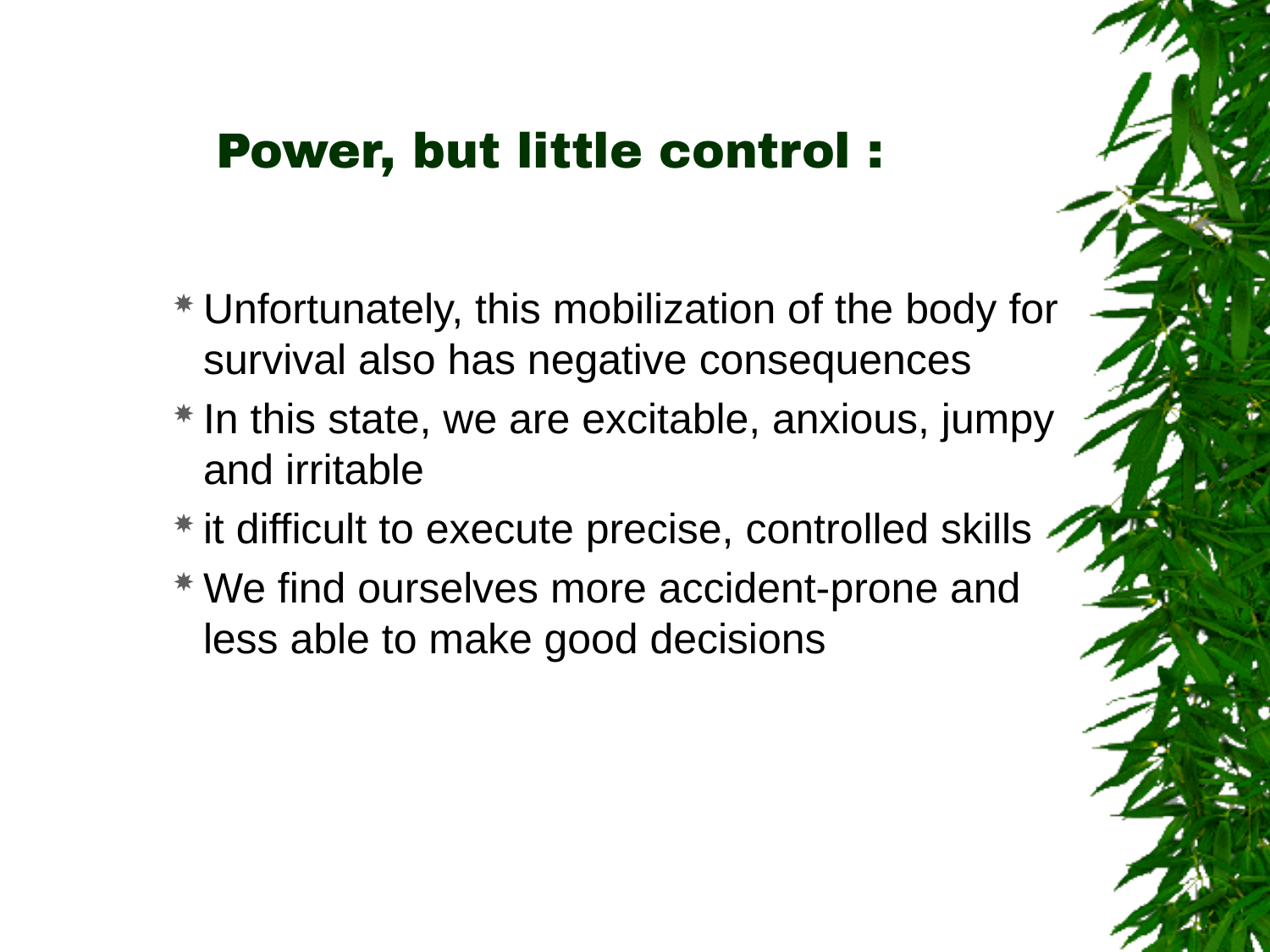

# Power, but little control :
Unfortunately, this mobilization of the body for survival also has negative consequences
In this state, we are excitable, anxious, jumpy and irritable
it difficult to execute precise, controlled skills
We find ourselves more accident-prone and less able to make good decisions